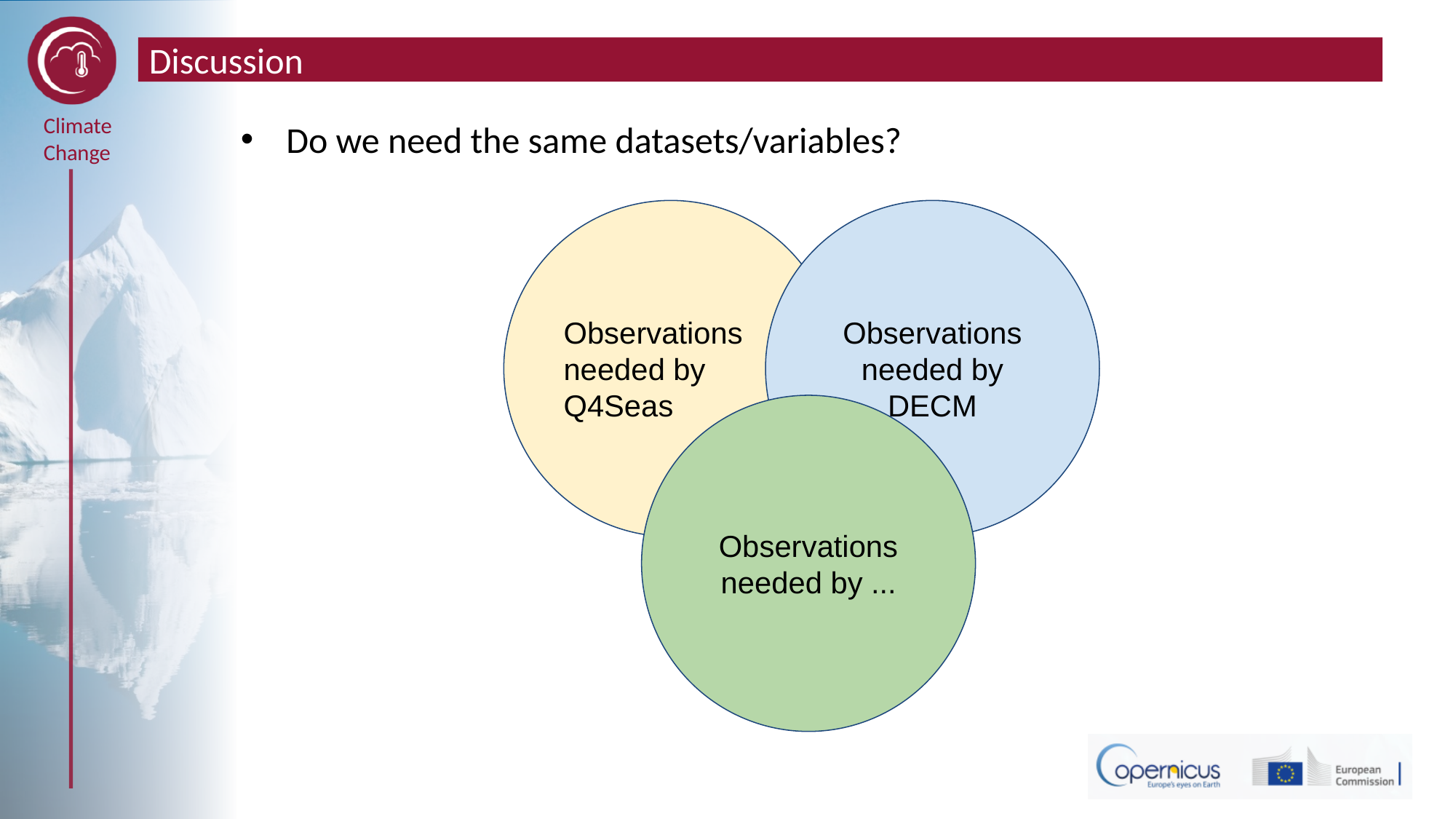

# Discussion
Do we need the same datasets/variables?

Observations needed by Q4Seas
Observations needed by DECM
Observations needed by ...